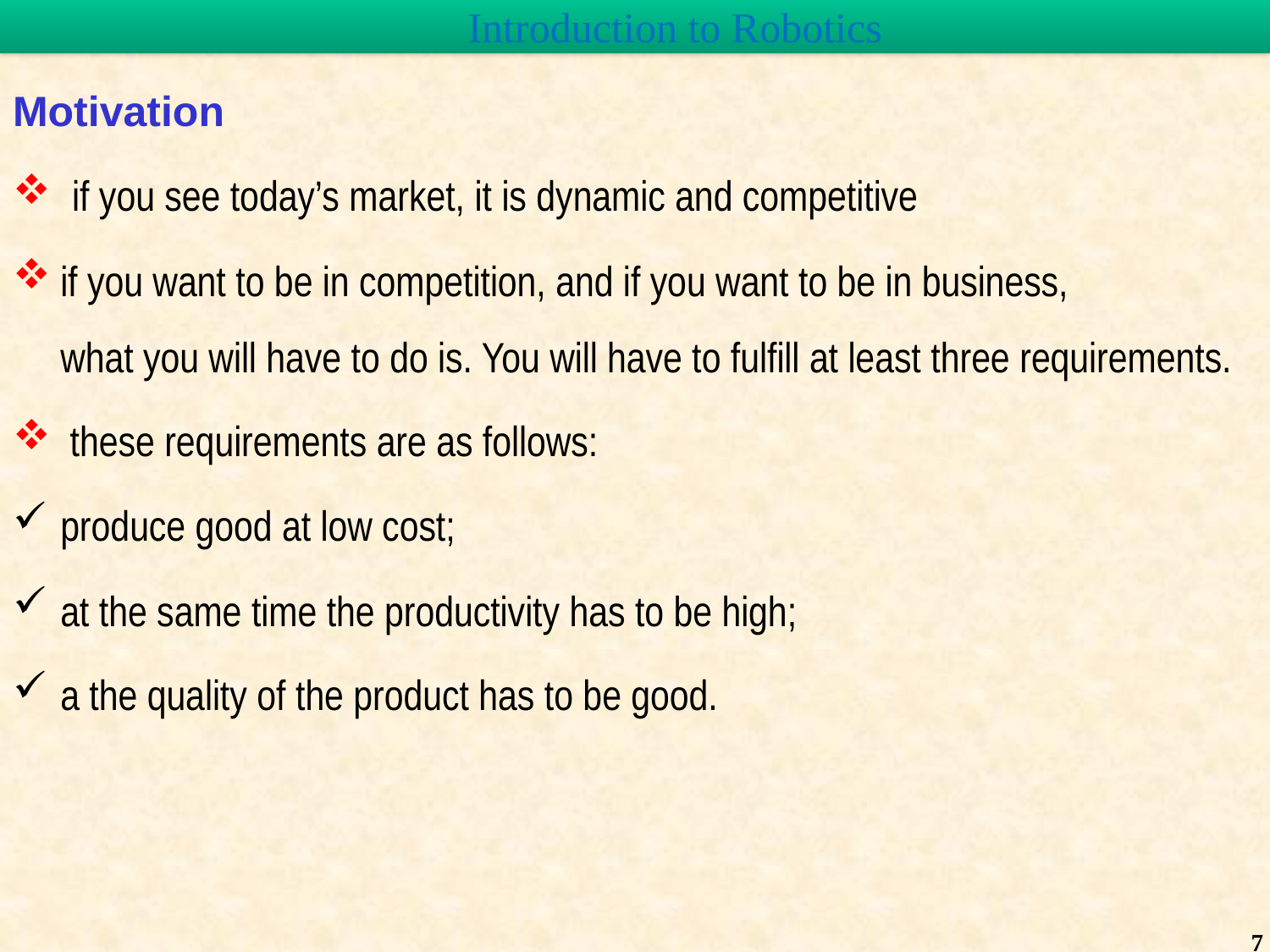

# Introduction to Robotics
Motivation
 if you see today’s market, it is dynamic and competitive
if you want to be in competition, and if you want to be in business,
what you will have to do is. You will have to fulfill at least three requirements.
 these requirements are as follows:
produce good at low cost;
at the same time the productivity has to be high;
a the quality of the product has to be good.

7